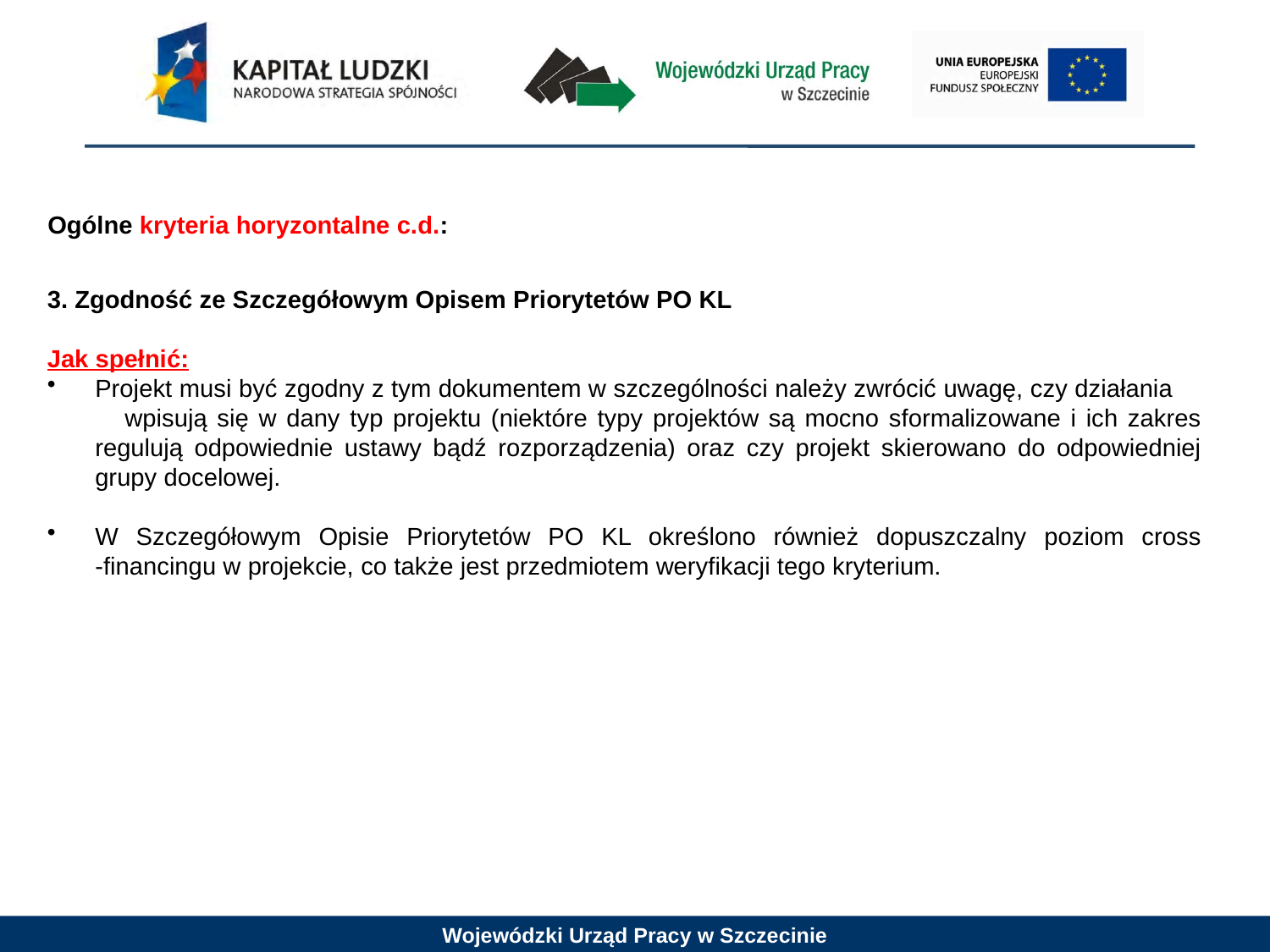

Ogólne kryteria horyzontalne c.d.:

3. Zgodność ze Szczegółowym Opisem Priorytetów PO KL

Jak spełnić:
Projekt musi być zgodny z tym dokumentem w szczególności należy zwrócić uwagę, czy działania        wpisują się w dany typ projektu (niektóre typy projektów są mocno sformalizowane i ich zakres regulują odpowiednie ustawy bądź rozporządzenia) oraz czy projekt skierowano do odpowiedniej grupy docelowej.

W Szczegółowym Opisie Priorytetów PO KL określono również dopuszczalny poziom cross
-financingu w projekcie, co także jest przedmiotem weryfikacji tego kryterium.